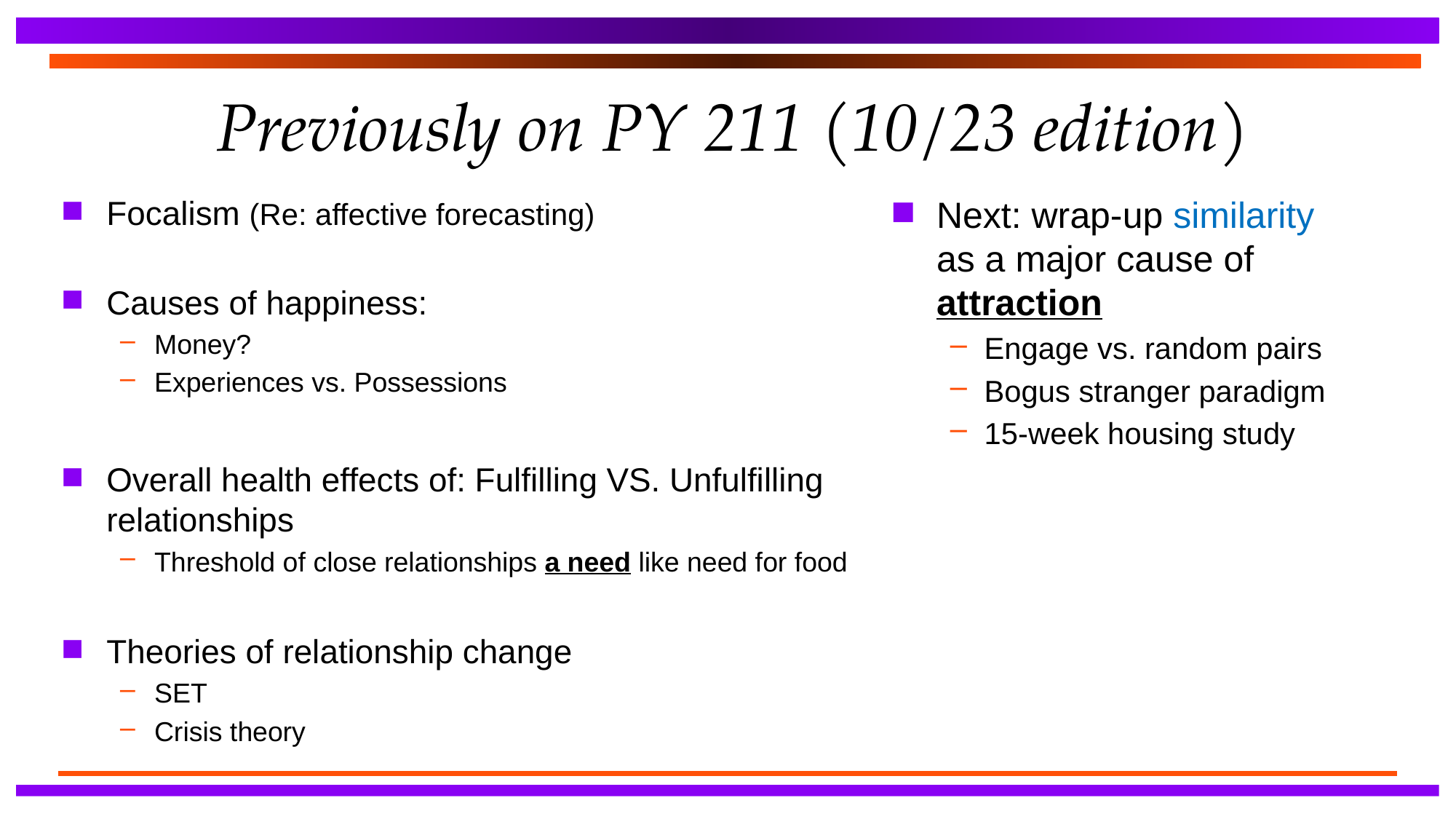

# Previously on PY 211 (10/23 edition)
Focalism (Re: affective forecasting)

Causes of happiness:
Money?
Experiences vs. Possessions

Overall health effects of: Fulfilling VS. Unfulfilling relationships
Threshold of close relationships a need like need for food

Theories of relationship change
SET
Crisis theory
Next: wrap-up similarity as a major cause of attraction
Engage vs. random pairs
Bogus stranger paradigm
15-week housing study